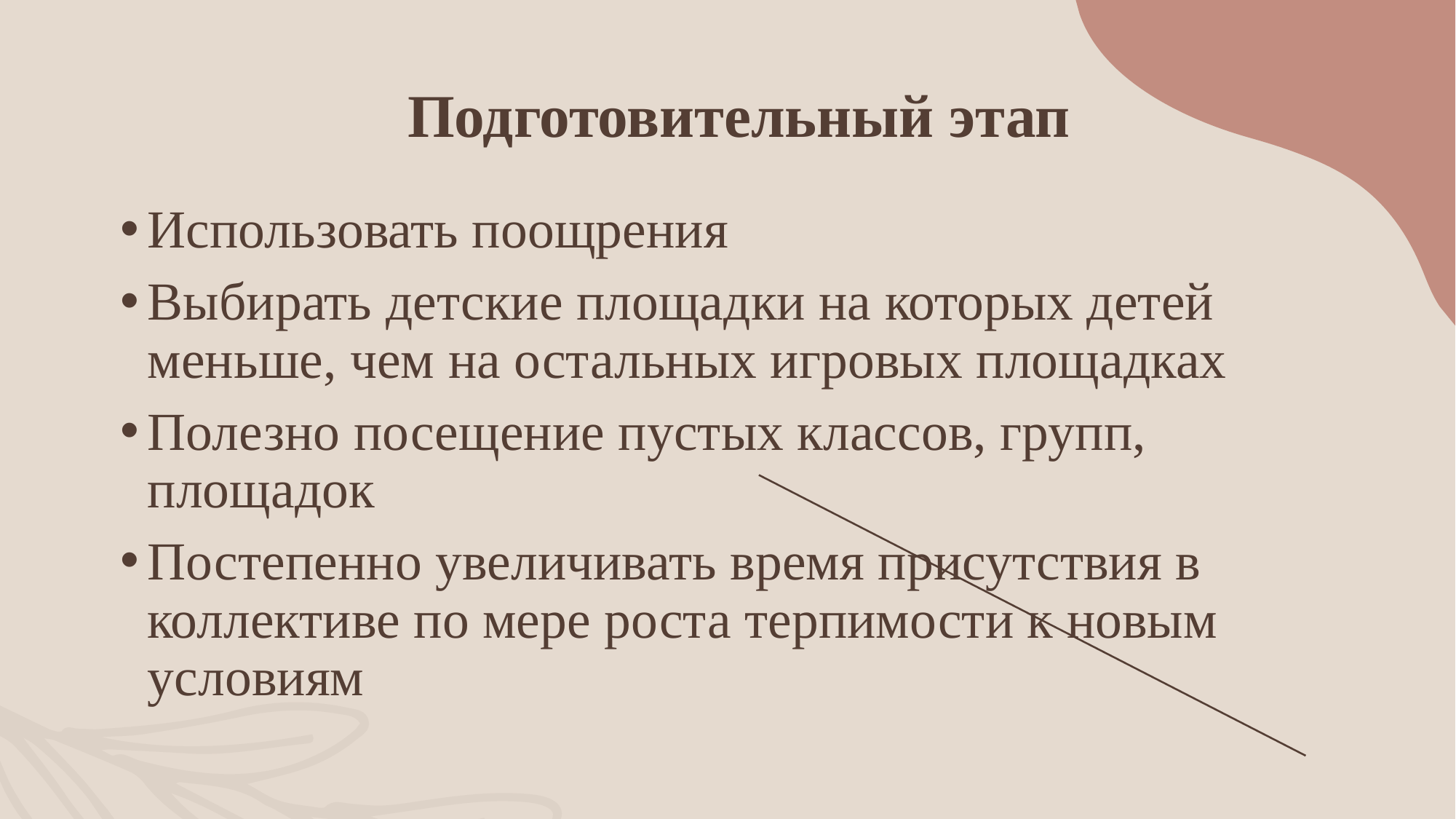

# Подготовительный этап
Использовать поощрения
Выбирать детские площадки на которых детей меньше, чем на остальных игровых площадках
Полезно посещение пустых классов, групп, площадок
Постепенно увеличивать время присутствия в коллективе по мере роста терпимости к новым условиям